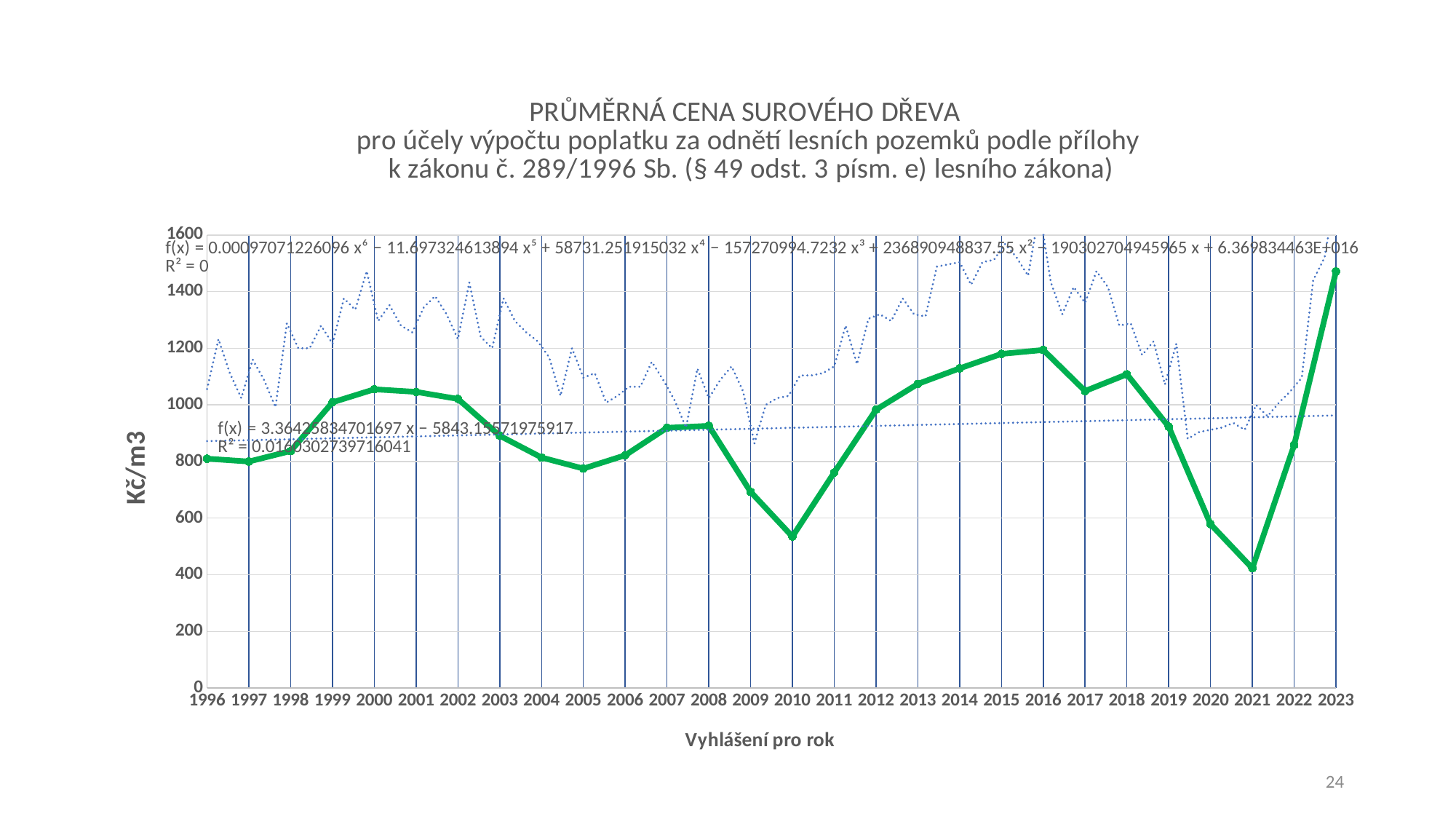

### Chart: PRŮMĚRNÁ CENA SUROVÉHO DŘEVA
pro účely výpočtu poplatku za odnětí lesních pozemků podle přílohy
 k zákonu č. 289/1996 Sb. (§ 49 odst. 3 písm. e) lesního zákona)

| Category | Kč/m3 |
|---|---|
24